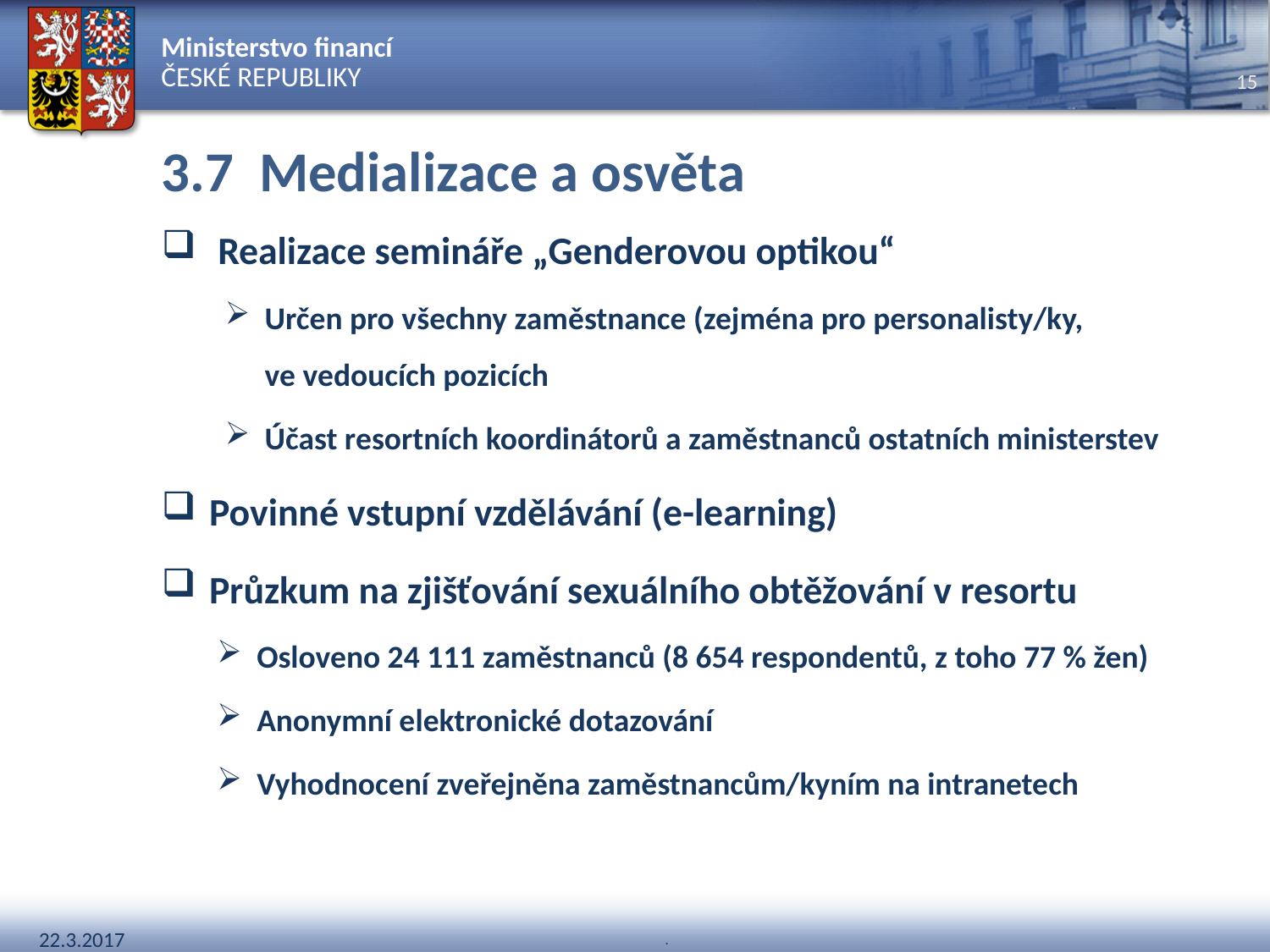

# 3.7  Medializace a osvěta
 Realizace semináře „Genderovou optikou“
Určen pro všechny zaměstnance (zejména pro personalisty/ky,
ve vedoucích pozicích
Účast resortních koordinátorů a zaměstnanců ostatních ministerstev
Povinné vstupní vzdělávání (e-learning)
Průzkum na zjišťování sexuálního obtěžování v resortu
Osloveno 24 111 zaměstnanců (8 654 respondentů, z toho 77 % žen)
Anonymní elektronické dotazování
Vyhodnocení zveřejněna zaměstnancům/kyním na intranetech

.